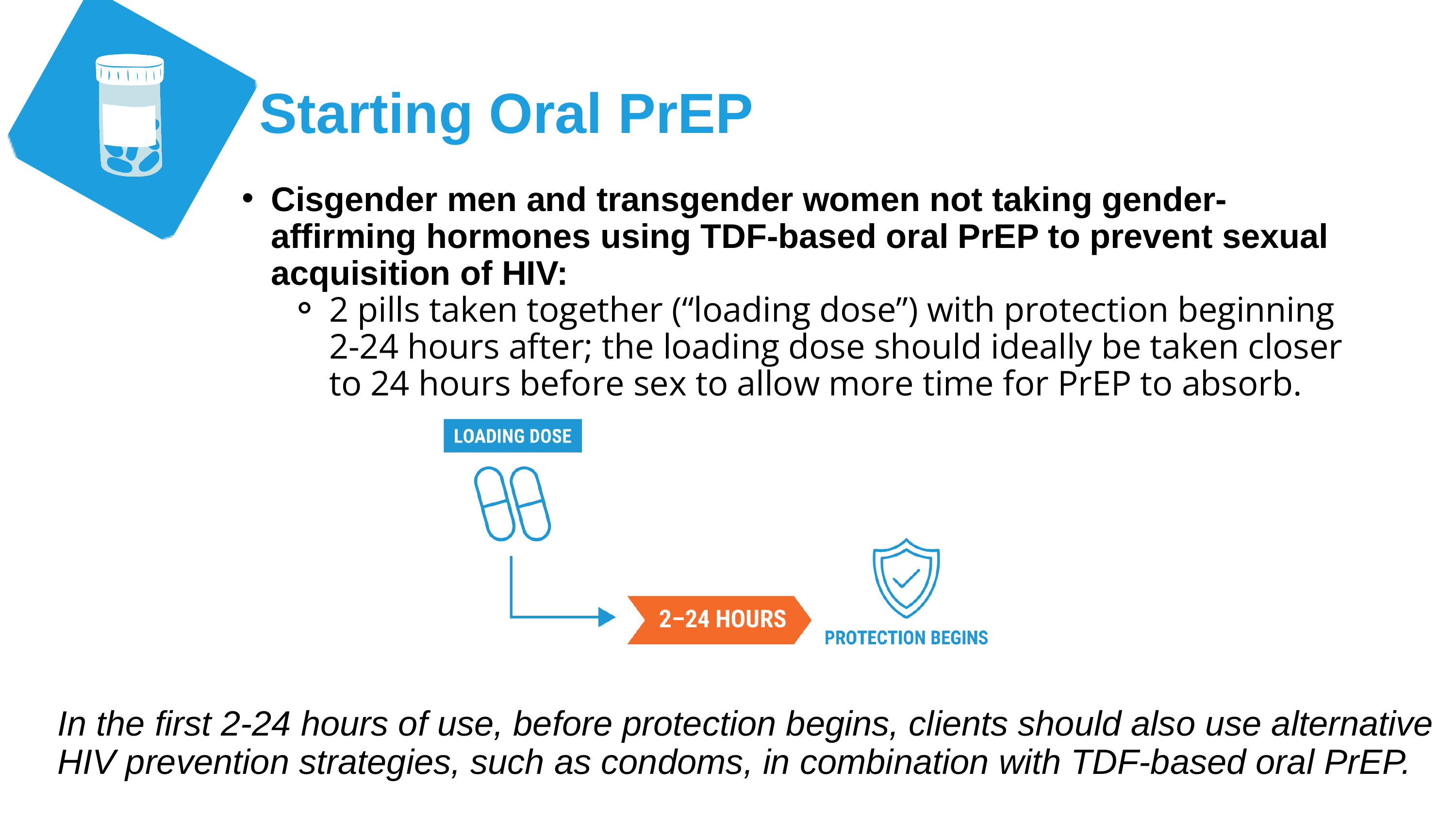

Starting Oral PrEP
Cisgender men and transgender women not taking gender-affirming hormones using TDF-based oral PrEP to prevent sexual acquisition of HIV:
2 pills taken together (“loading dose”) with protection beginning 2-24 hours after; the loading dose should ideally be taken closer to 24 hours before sex to allow more time for PrEP to absorb.

In the first 2-24 hours of use, before protection begins, clients should also use alternative HIV prevention strategies, such as condoms, in combination with TDF-based oral PrEP.